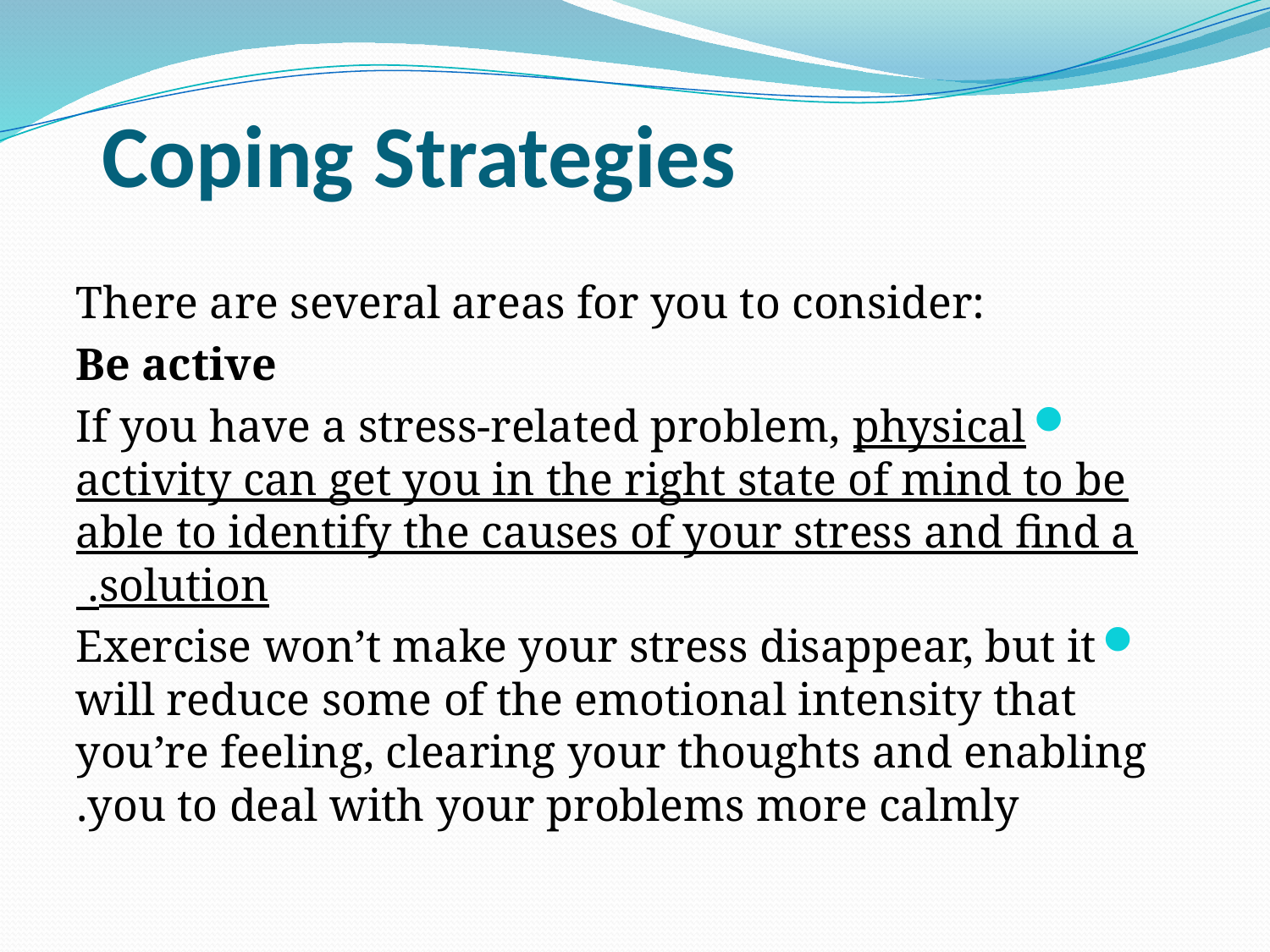

# Coping Strategies
There are several areas for you to consider:
Be active
If you have a stress-related problem, physical activity can get you in the right state of mind to be able to identify the causes of your stress and find a solution.
Exercise won’t make your stress disappear, but it will reduce some of the emotional intensity that you’re feeling, clearing your thoughts and enabling you to deal with your problems more calmly.